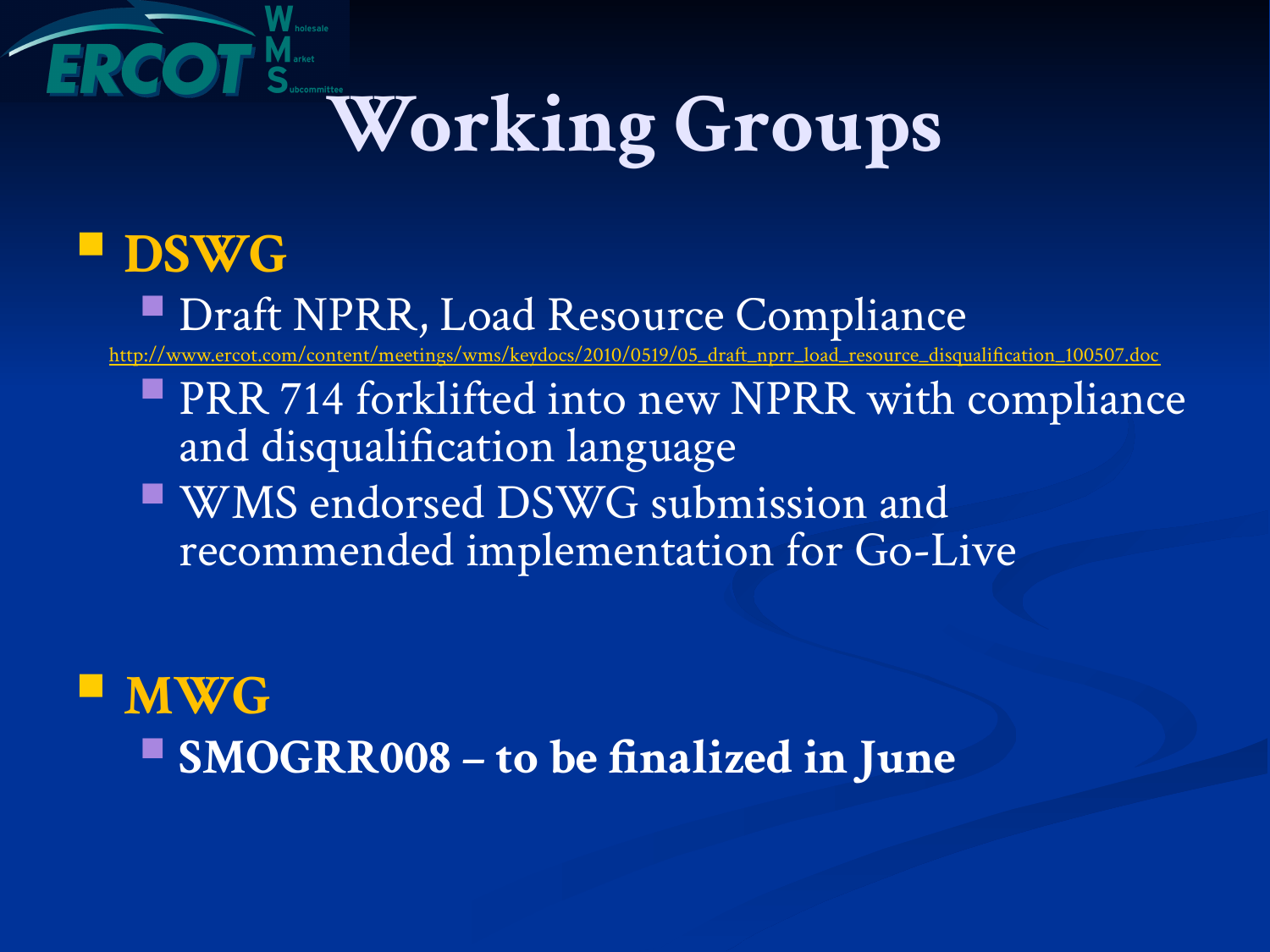

# Working Groups
DSWG
Draft NPRR, Load Resource Compliance
http://www.ercot.com/content/meetings/wms/keydocs/2010/0519/05_draft_nprr_load_resource_disqualification_100507.doc
PRR 714 forklifted into new NPRR with compliance and disqualification language
WMS endorsed DSWG submission and recommended implementation for Go-Live

MWG
SMOGRR008 – to be finalized in June